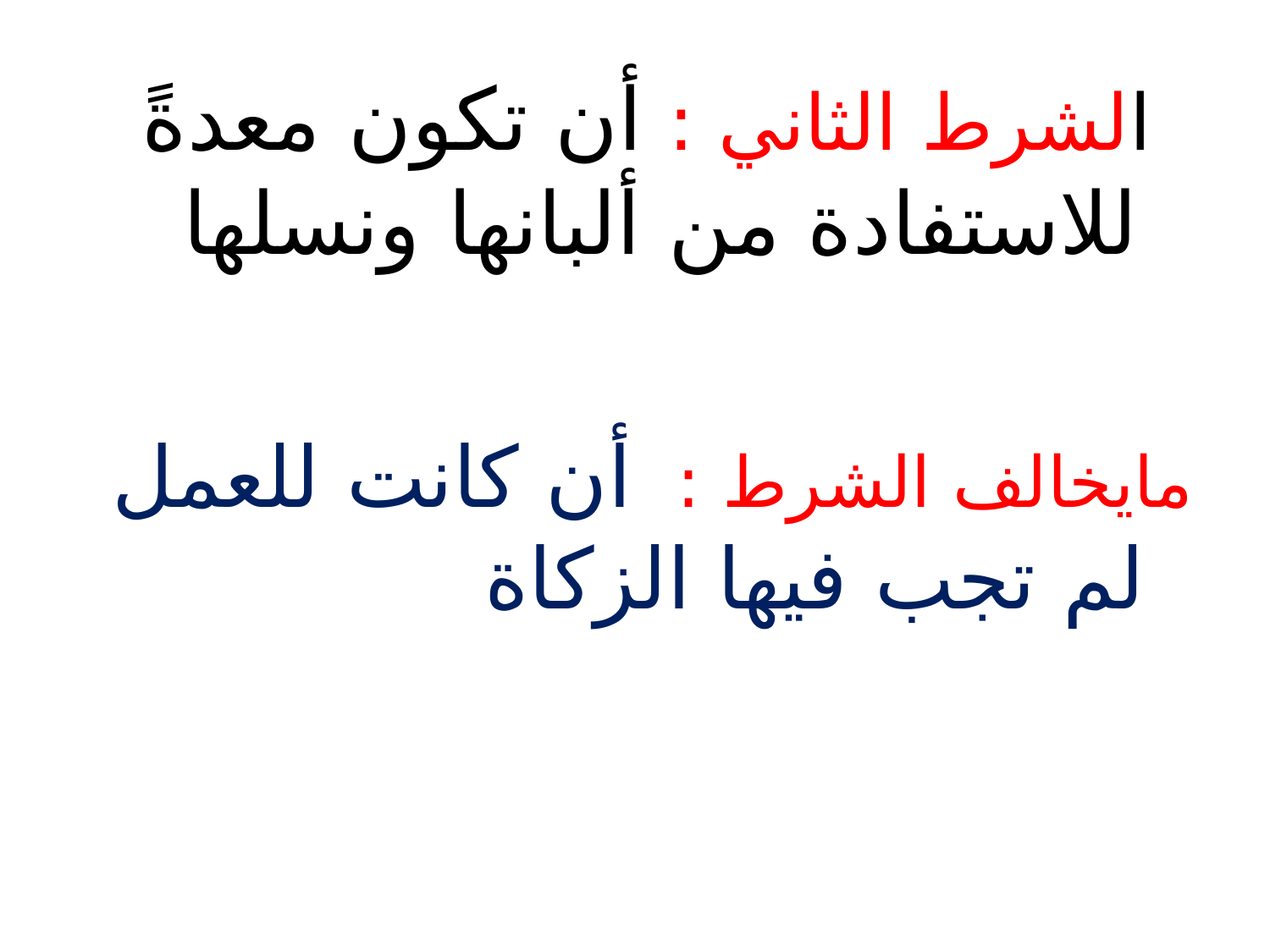

# الشرط الثاني : أن تكون معدةً للاستفادة من ألبانها ونسلها
مايخالف الشرط :  أن كانت للعمل لم تجب فيها الزكاة